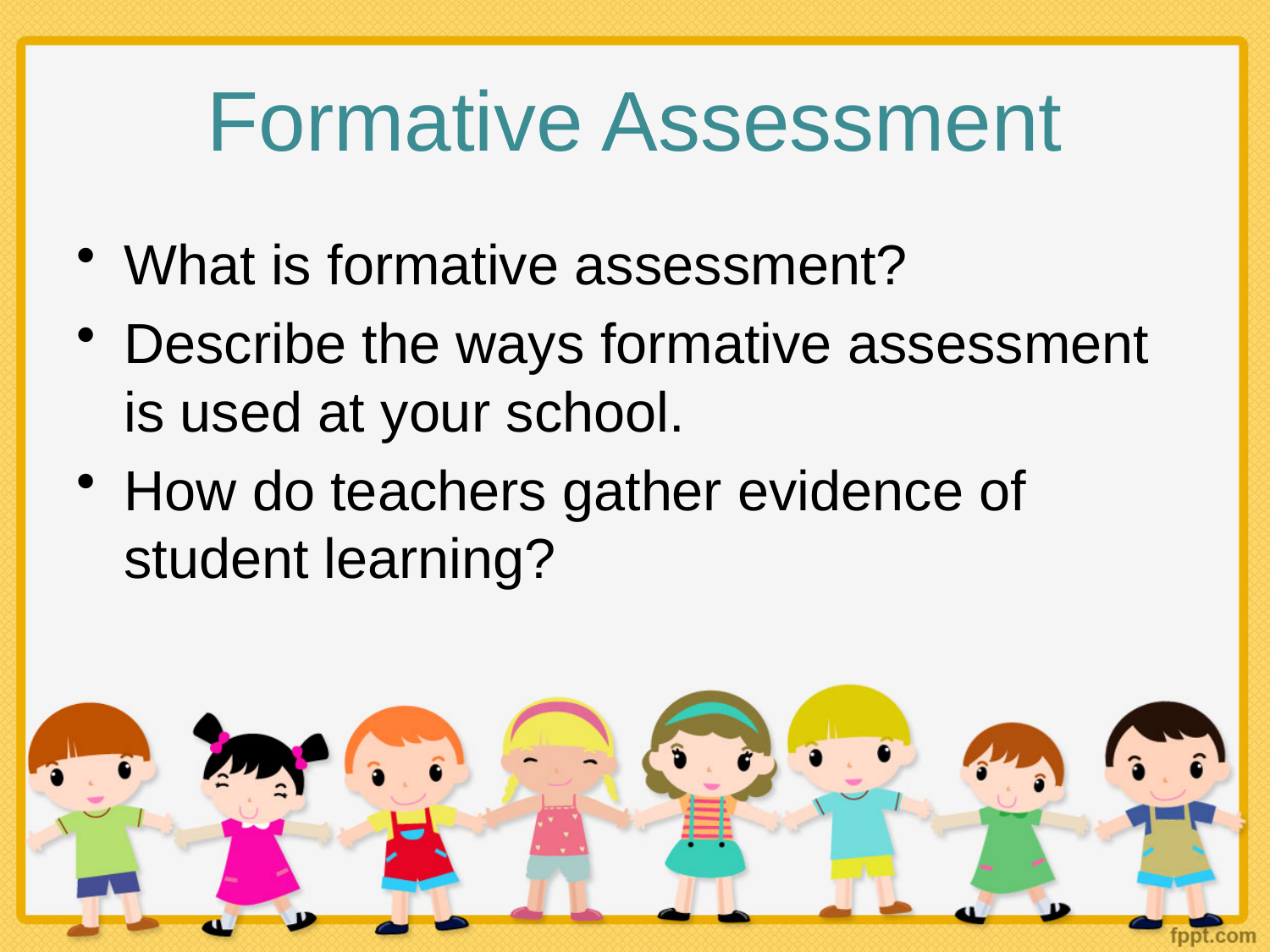

# Formative Assessment
What is formative assessment?
Describe the ways formative assessment is used at your school.
How do teachers gather evidence of student learning?